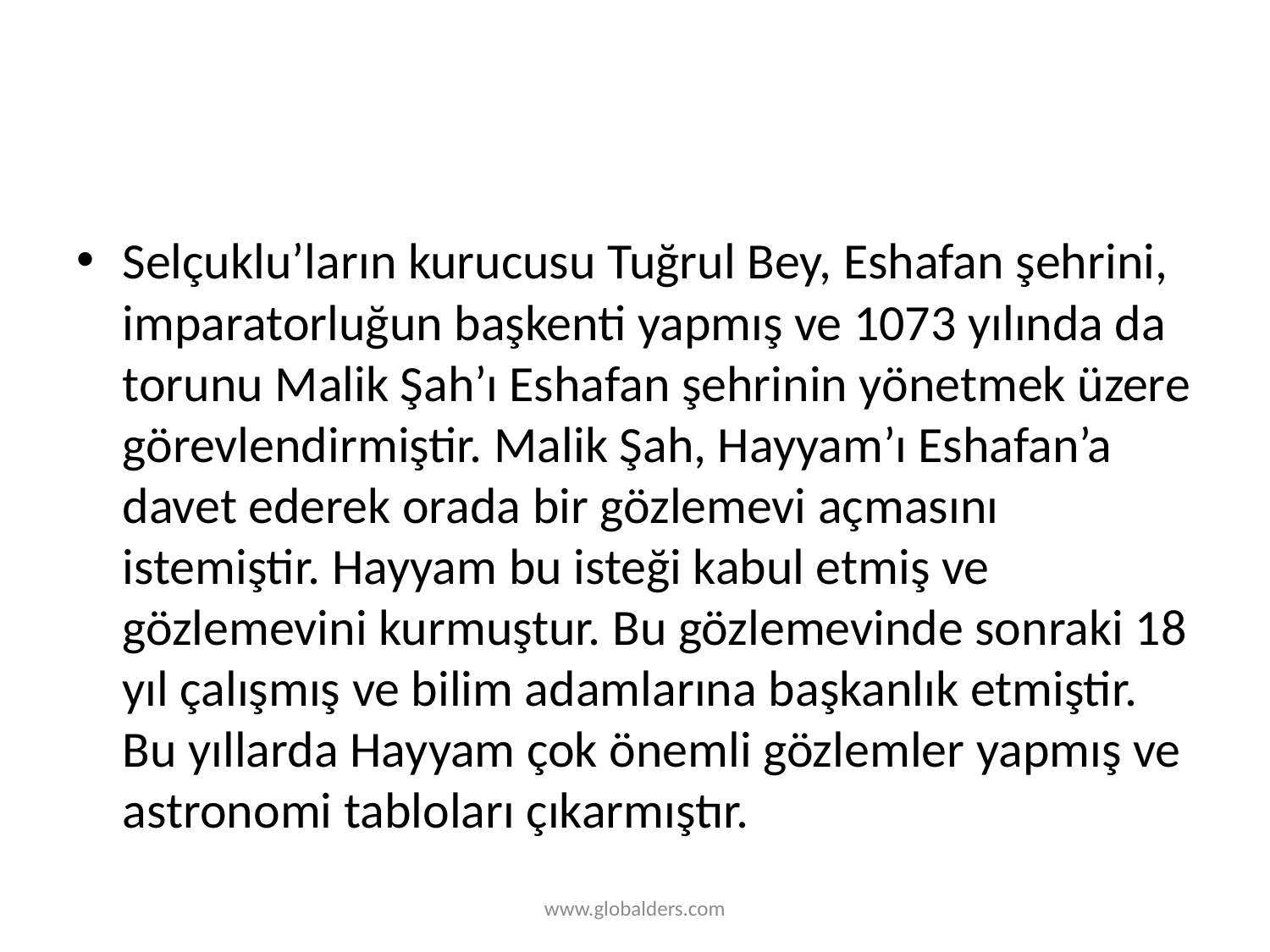

#
Selçuklu’ların kurucusu Tuğrul Bey, Eshafan şehrini, imparatorluğun başkenti yapmış ve 1073 yılında da torunu Malik Şah’ı Eshafan şehrinin yönetmek üzere görevlendirmiştir. Malik Şah, Hayyam’ı Eshafan’a davet ederek orada bir gözlemevi açmasını istemiştir. Hayyam bu isteği kabul etmiş ve gözlemevini kurmuştur. Bu gözlemevinde sonraki 18 yıl çalışmış ve bilim adamlarına başkanlık etmiştir. Bu yıllarda Hayyam çok önemli gözlemler yapmış ve astronomi tabloları çıkarmıştır.
www.globalders.com